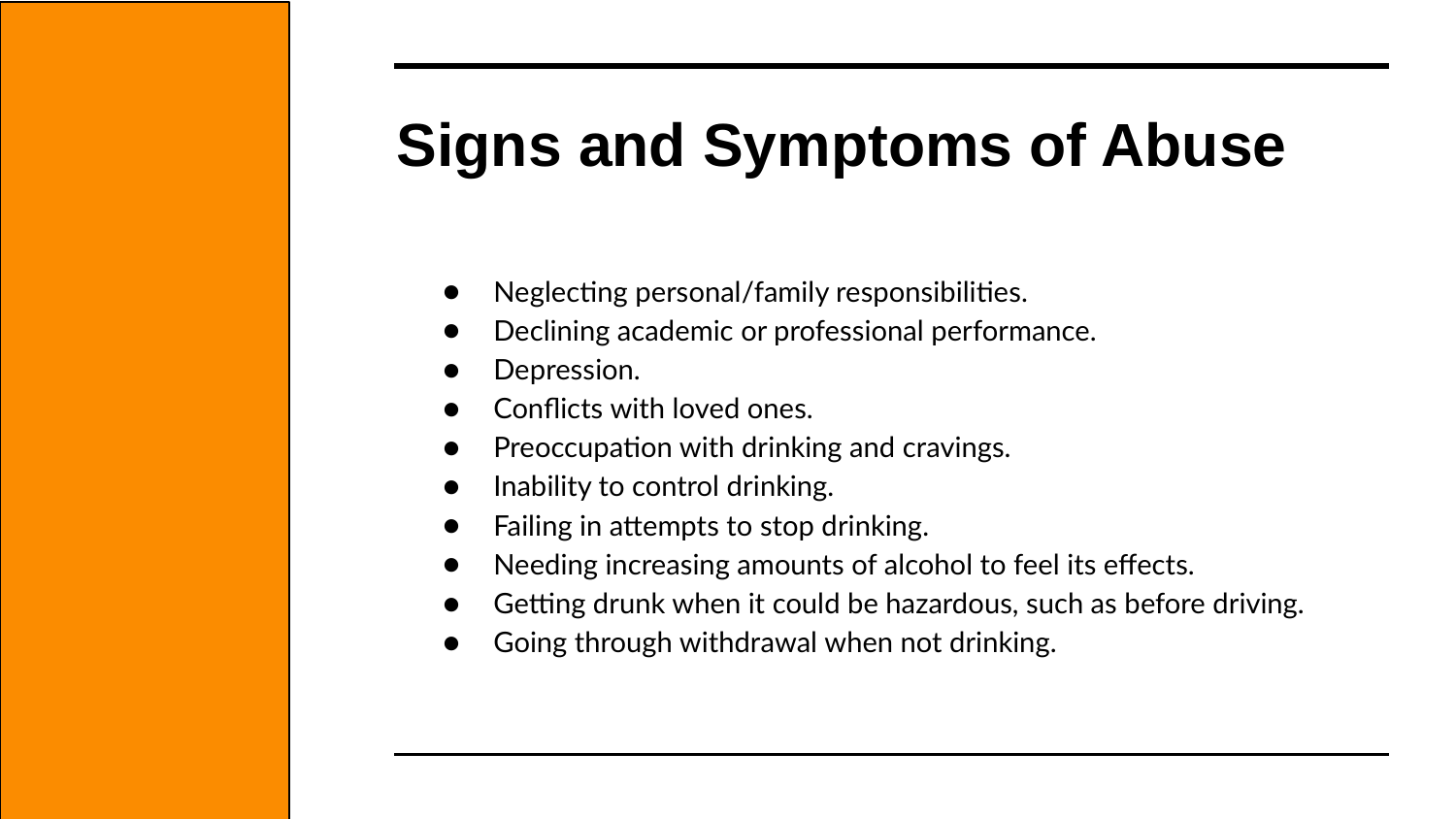

# Signs and Symptoms of Abuse
Neglecting personal/family responsibilities.
Declining academic or professional performance.
Depression.
Conflicts with loved ones.
Preoccupation with drinking and cravings.
Inability to control drinking.
Failing in attempts to stop drinking.
Needing increasing amounts of alcohol to feel its effects.
Getting drunk when it could be hazardous, such as before driving.
Going through withdrawal when not drinking.